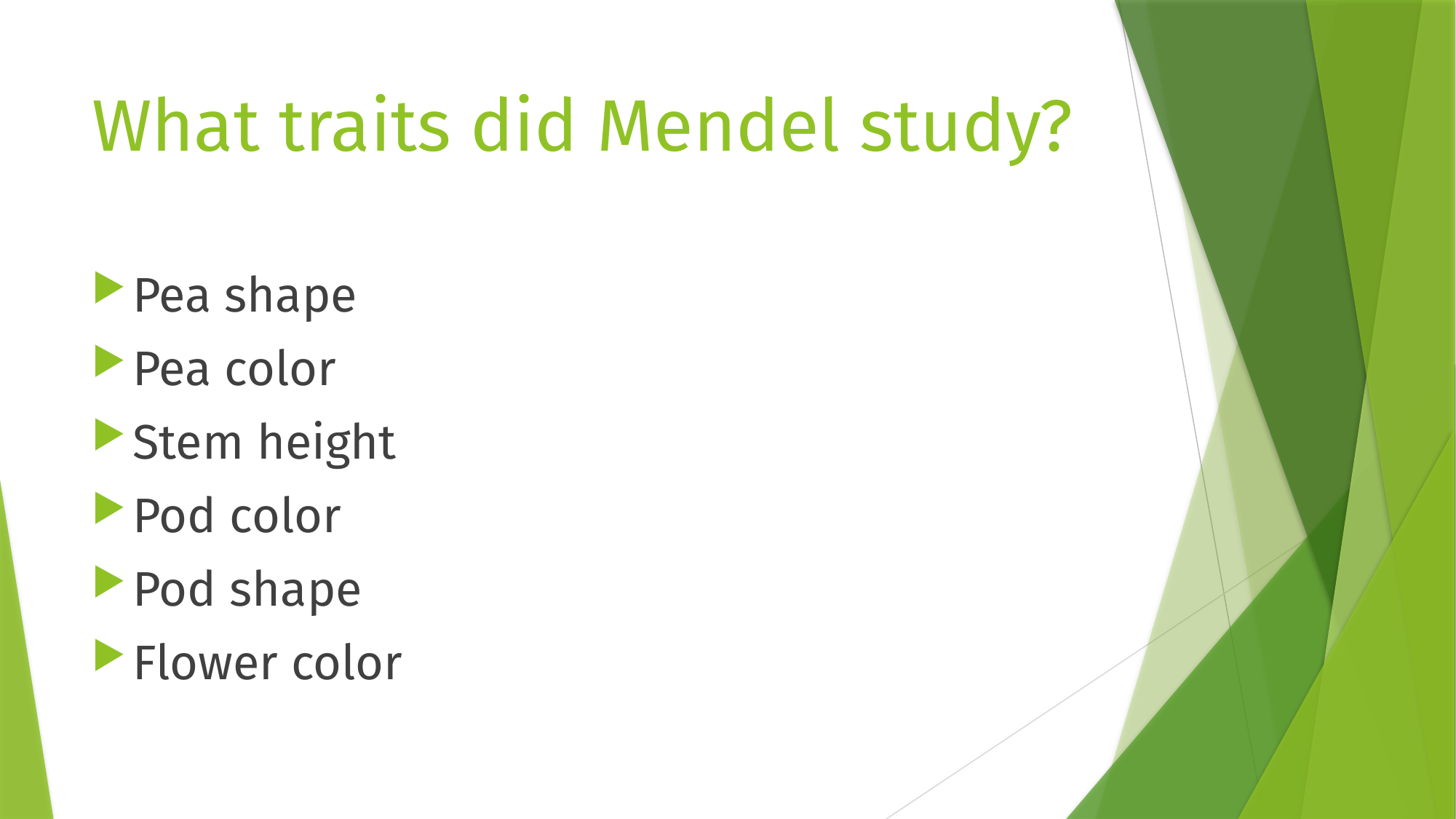

# What traits did Mendel study?
Pea shape
Pea color
Stem height
Pod color
Pod shape
Flower color